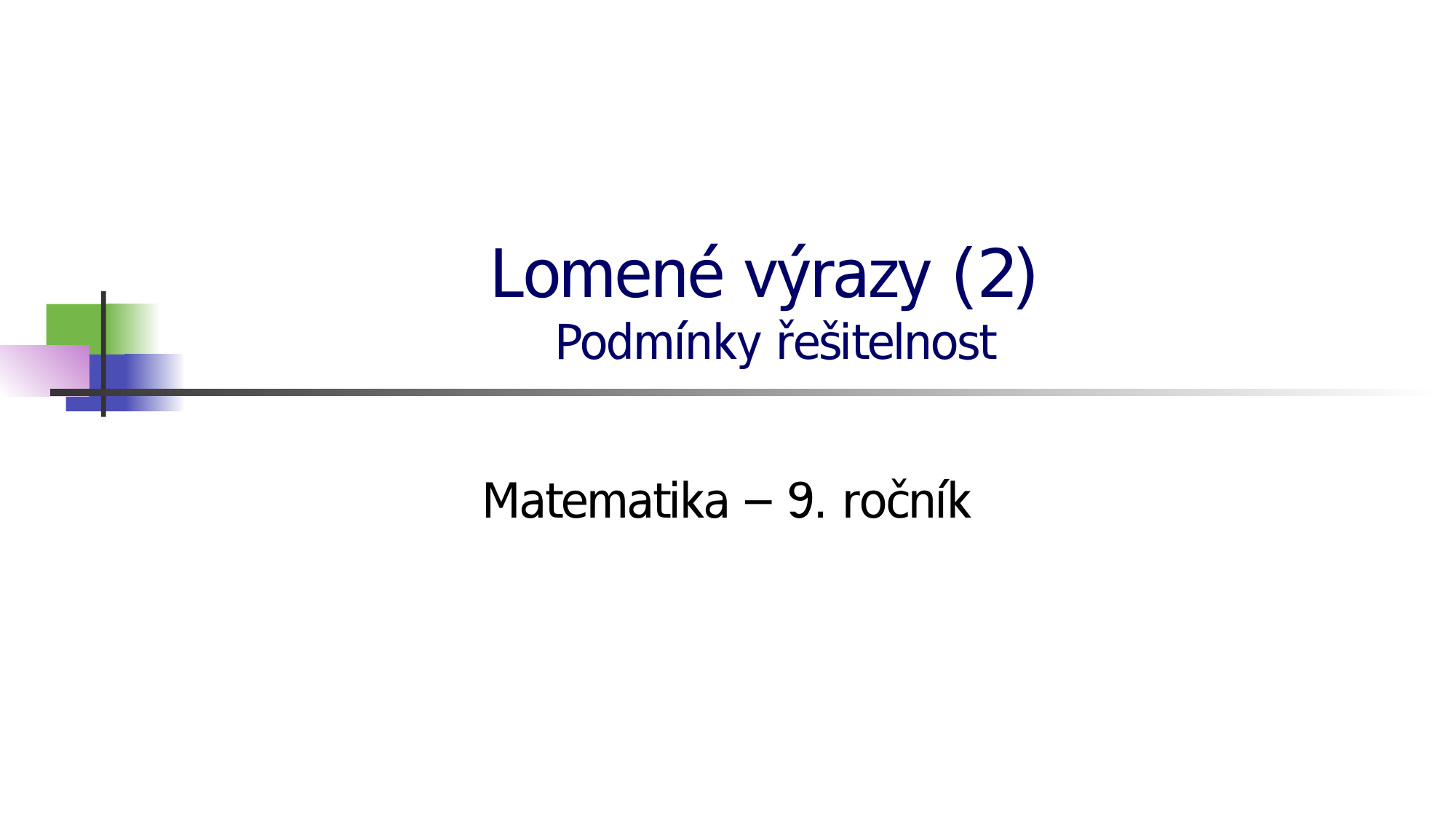

# Lomené výrazy (2) Podmínky řešitelnost
Matematika – 9. ročník